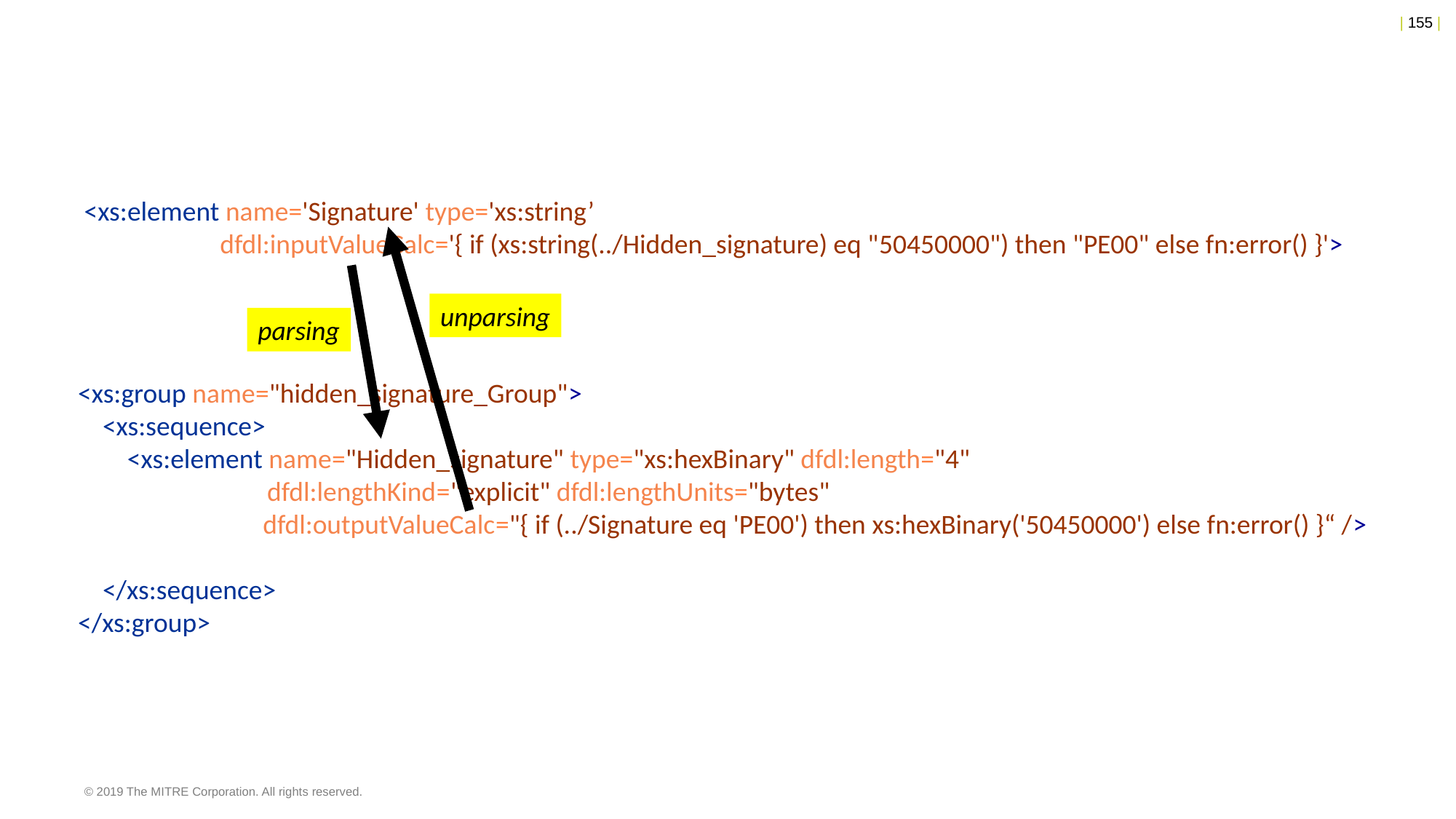

<xs:element name='Signature' type='xs:string’
                       dfdl:inputValueCalc='{ if (xs:string(../Hidden_signature) eq "50450000") then "PE00" else fn:error() }'>
unparsing
parsing
<xs:group name="hidden_signature_Group">
    <xs:sequence>
        <xs:element name="Hidden_signature" type="xs:hexBinary" dfdl:length="4"
 	             dfdl:lengthKind="explicit" dfdl:lengthUnits="bytes"
                              dfdl:outputValueCalc="{ if (../Signature eq 'PE00') then xs:hexBinary('50450000') else fn:error() }“ />
    </xs:sequence>
</xs:group>
© 2019 The MITRE Corporation. All rights reserved.